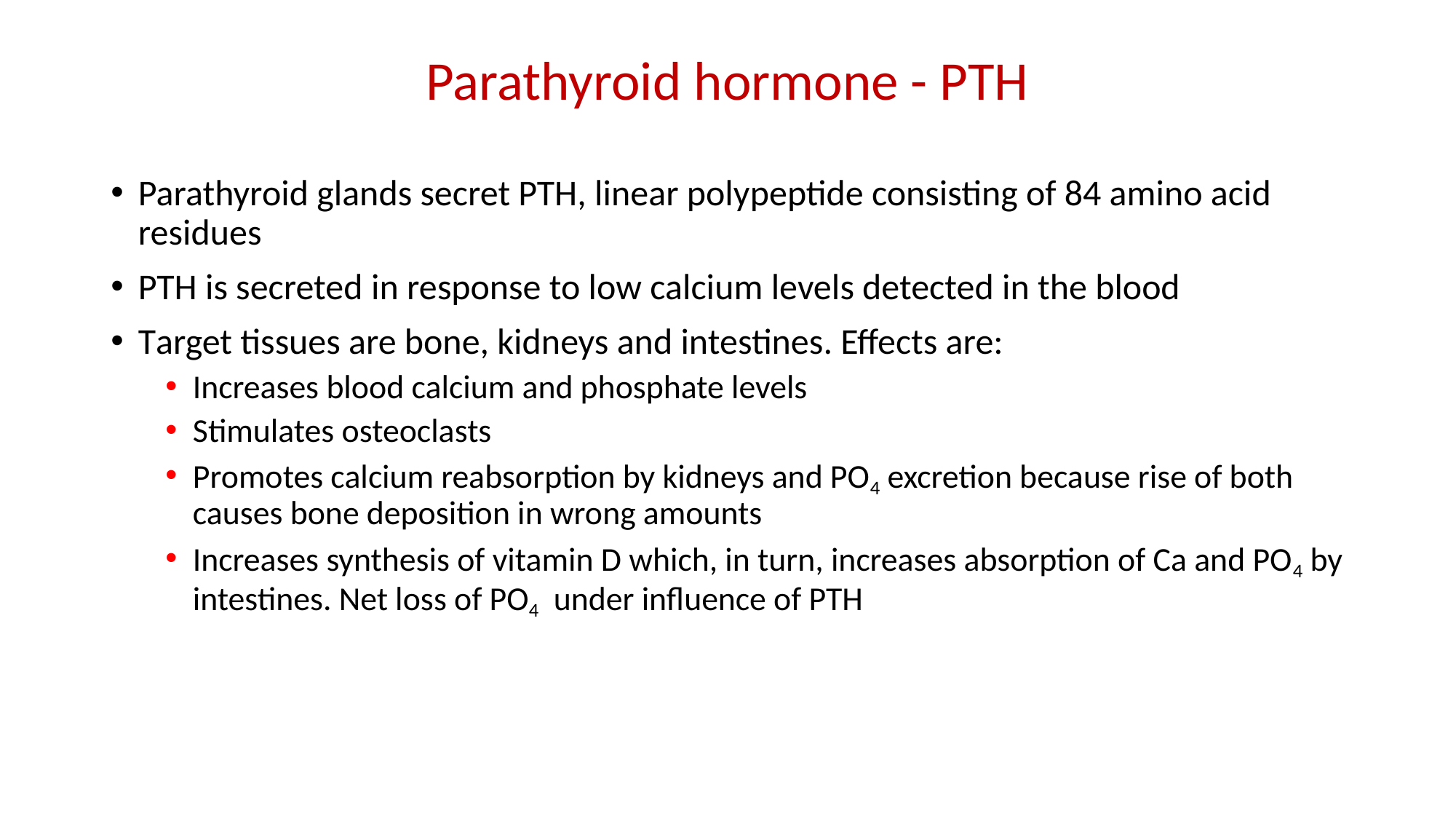

# Parathyroid hormone - PTH
Parathyroid glands secret PTH, linear polypeptide consisting of 84 amino acid residues
PTH is secreted in response to low calcium levels detected in the blood
Target tissues are bone, kidneys and intestines. Effects are:
Increases blood calcium and phosphate levels
Stimulates osteoclasts
Promotes calcium reabsorption by kidneys and PO4 excretion because rise of both causes bone deposition in wrong amounts
Increases synthesis of vitamin D which, in turn, increases absorption of Ca and PO4 by intestines. Net loss of PO4  under influence of PTH